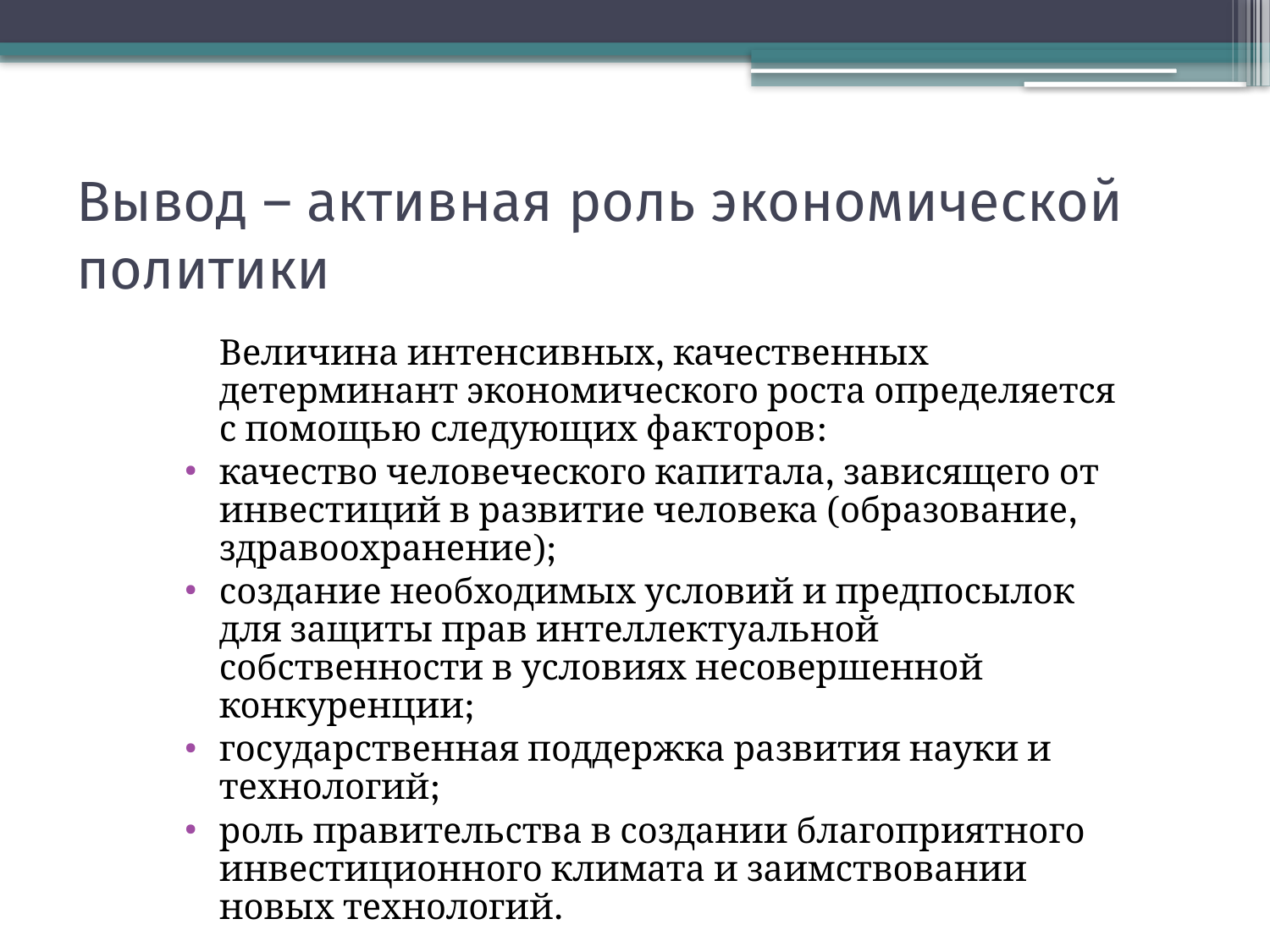

# Вывод – активная роль экономической политики
	Величина интенсивных, качественных детерминант экономического роста определяется  с помощью следующих факторов:
качество человеческого капитала, зависящего от инвестиций в развитие человека (образование, здравоохранение);
создание необходимых условий и предпосылок  для защиты прав интеллектуальной собственности в условиях несовершенной конкуренции;
государственная поддержка развития науки и технологий;
роль правительства в создании благоприятного инвестиционного климата и заимствовании новых технологий.